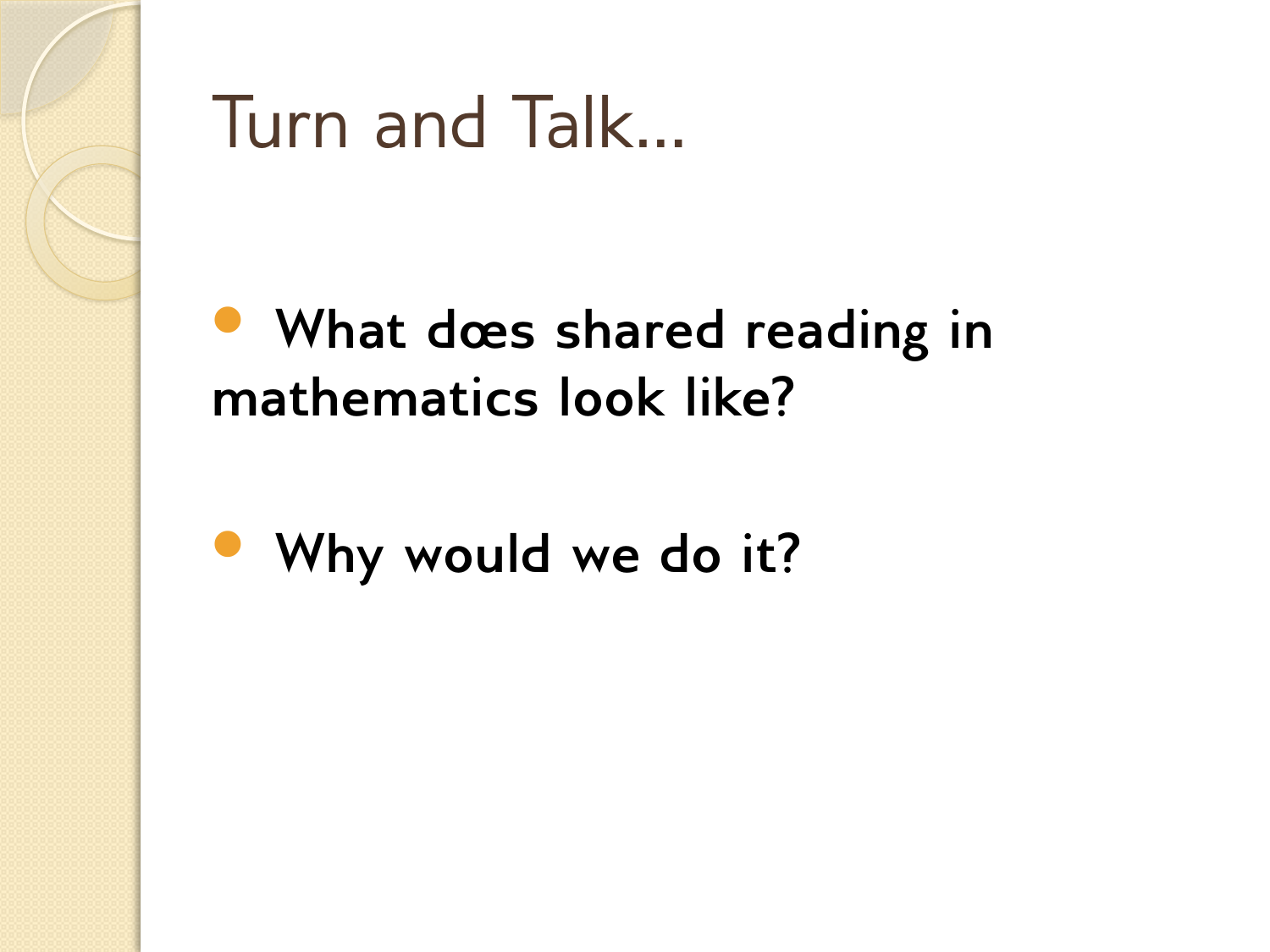

# Turn and Talk…
 What does shared reading in 	mathematics look like?

 Why would we do it?